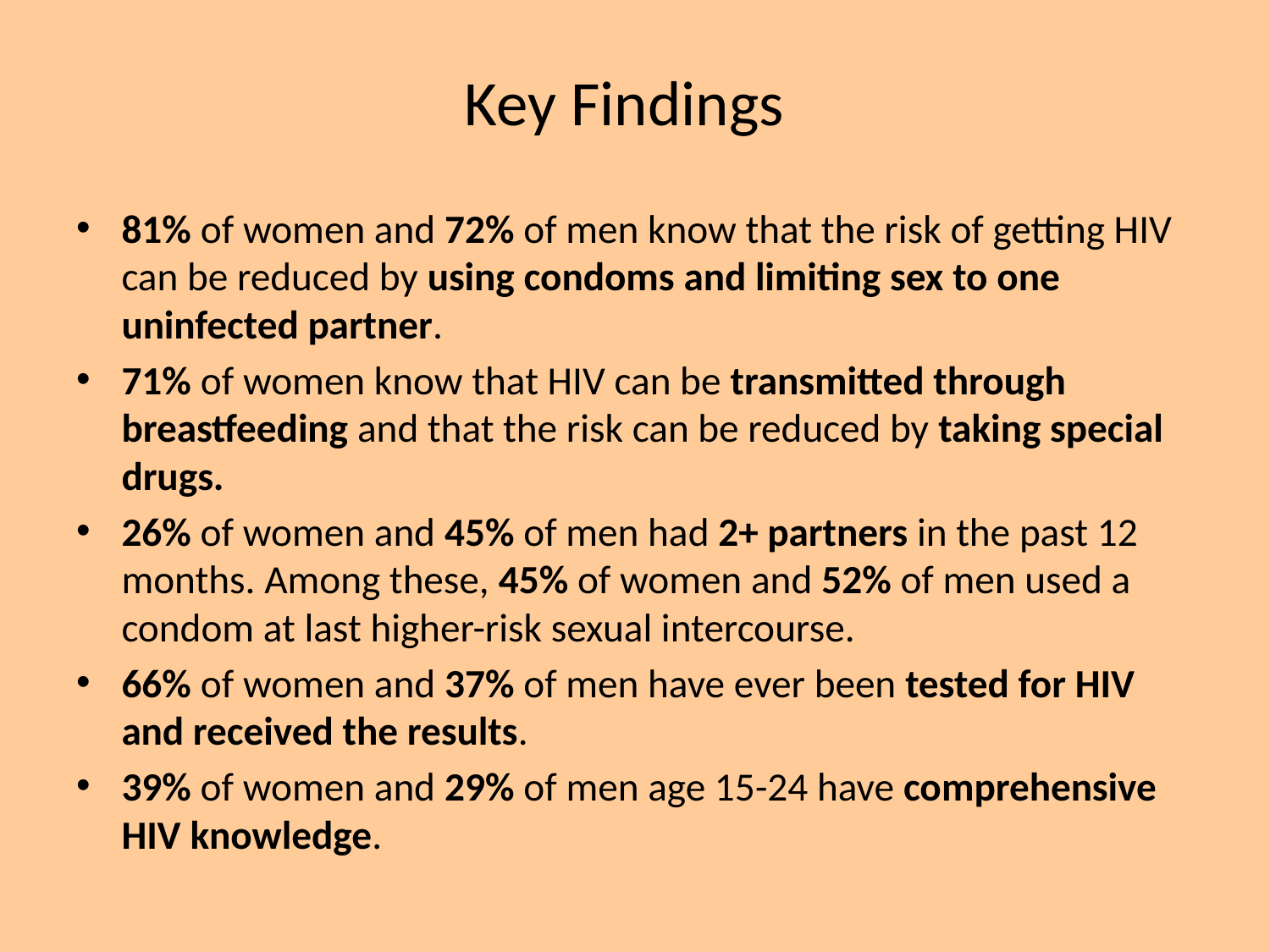

# Key Findings
81% of women and 72% of men know that the risk of getting HIV can be reduced by using condoms and limiting sex to one uninfected partner.
71% of women know that HIV can be transmitted through breastfeeding and that the risk can be reduced by taking special drugs.
26% of women and 45% of men had 2+ partners in the past 12 months. Among these, 45% of women and 52% of men used a condom at last higher-risk sexual intercourse.
66% of women and 37% of men have ever been tested for HIV and received the results.
39% of women and 29% of men age 15-24 have comprehensive HIV knowledge.